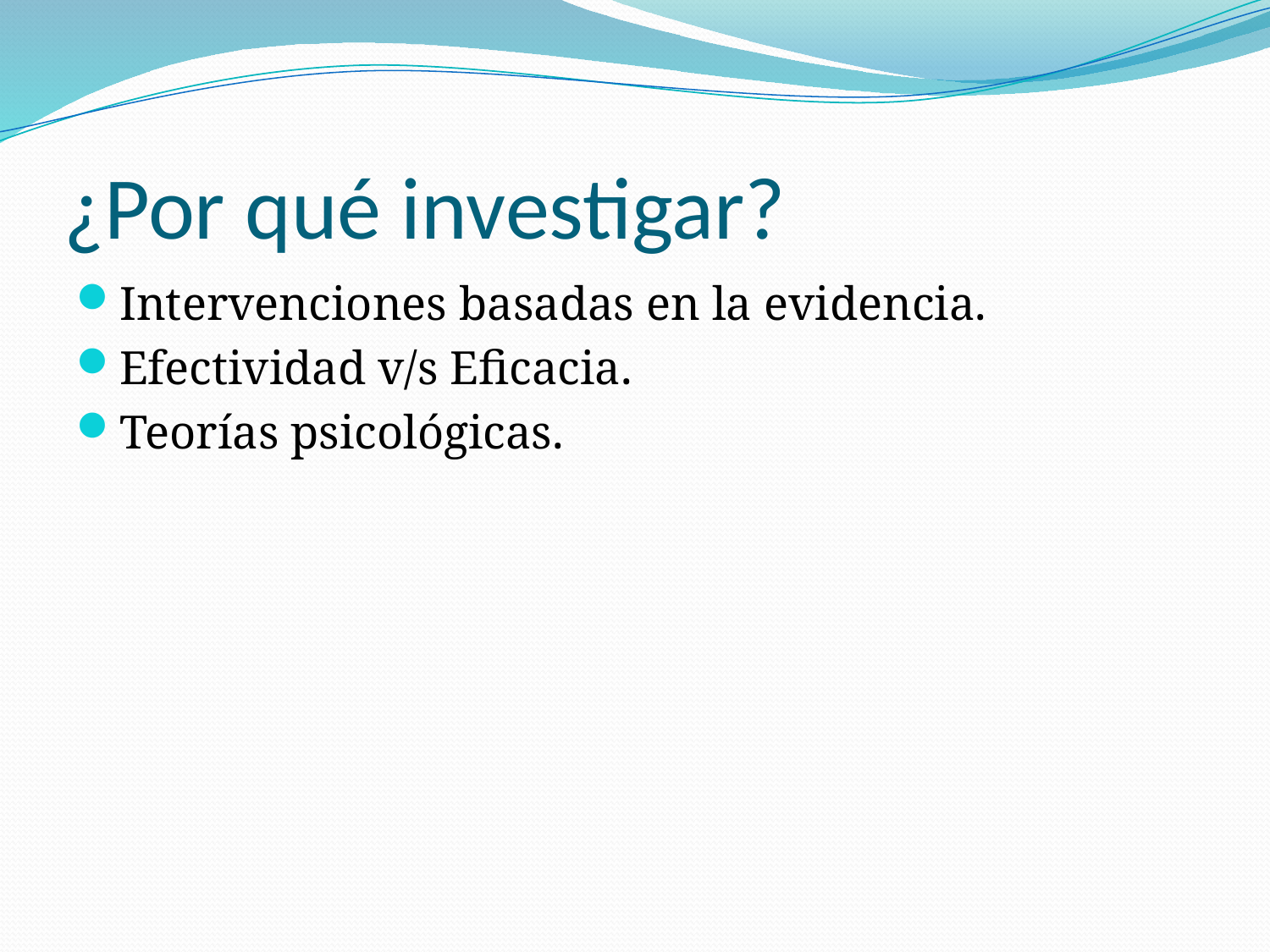

# ¿Por qué investigar?
Intervenciones basadas en la evidencia.
Efectividad v/s Eficacia.
Teorías psicológicas.